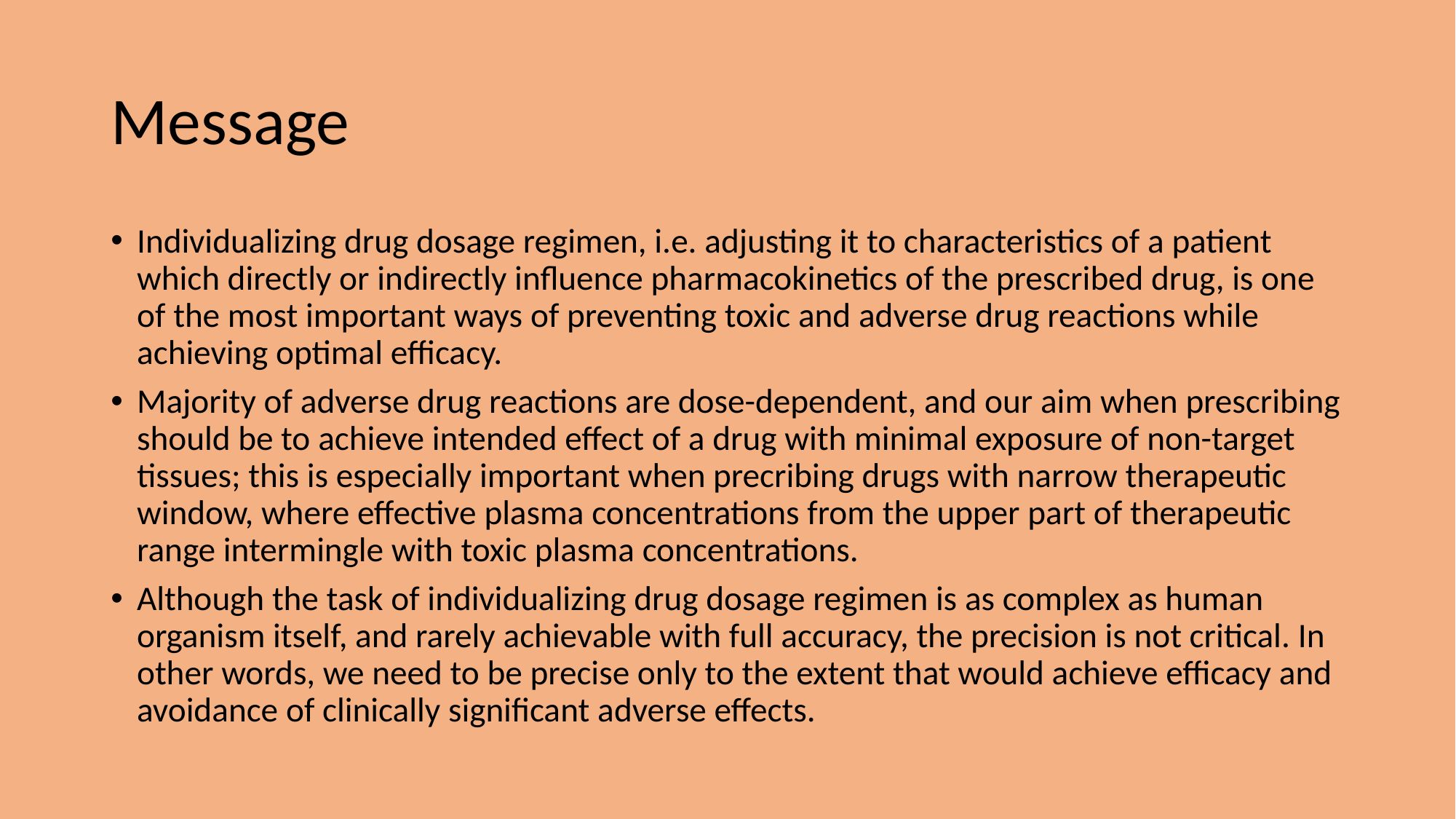

# Message
Individualizing drug dosage regimen, i.e. adjusting it to characteristics of a patient which directly or indirectly influence pharmacokinetics of the prescribed drug, is one of the most important ways of preventing toxic and adverse drug reactions while achieving optimal efficacy.
Majority of adverse drug reactions are dose-dependent, and our aim when prescribing should be to achieve intended effect of a drug with minimal exposure of non-target tissues; this is especially important when precribing drugs with narrow therapeutic window, where effective plasma concentrations from the upper part of therapeutic range intermingle with toxic plasma concentrations.
Although the task of individualizing drug dosage regimen is as complex as human organism itself, and rarely achievable with full accuracy, the precision is not critical. In other words, we need to be precise only to the extent that would achieve efficacy and avoidance of clinically significant adverse effects.